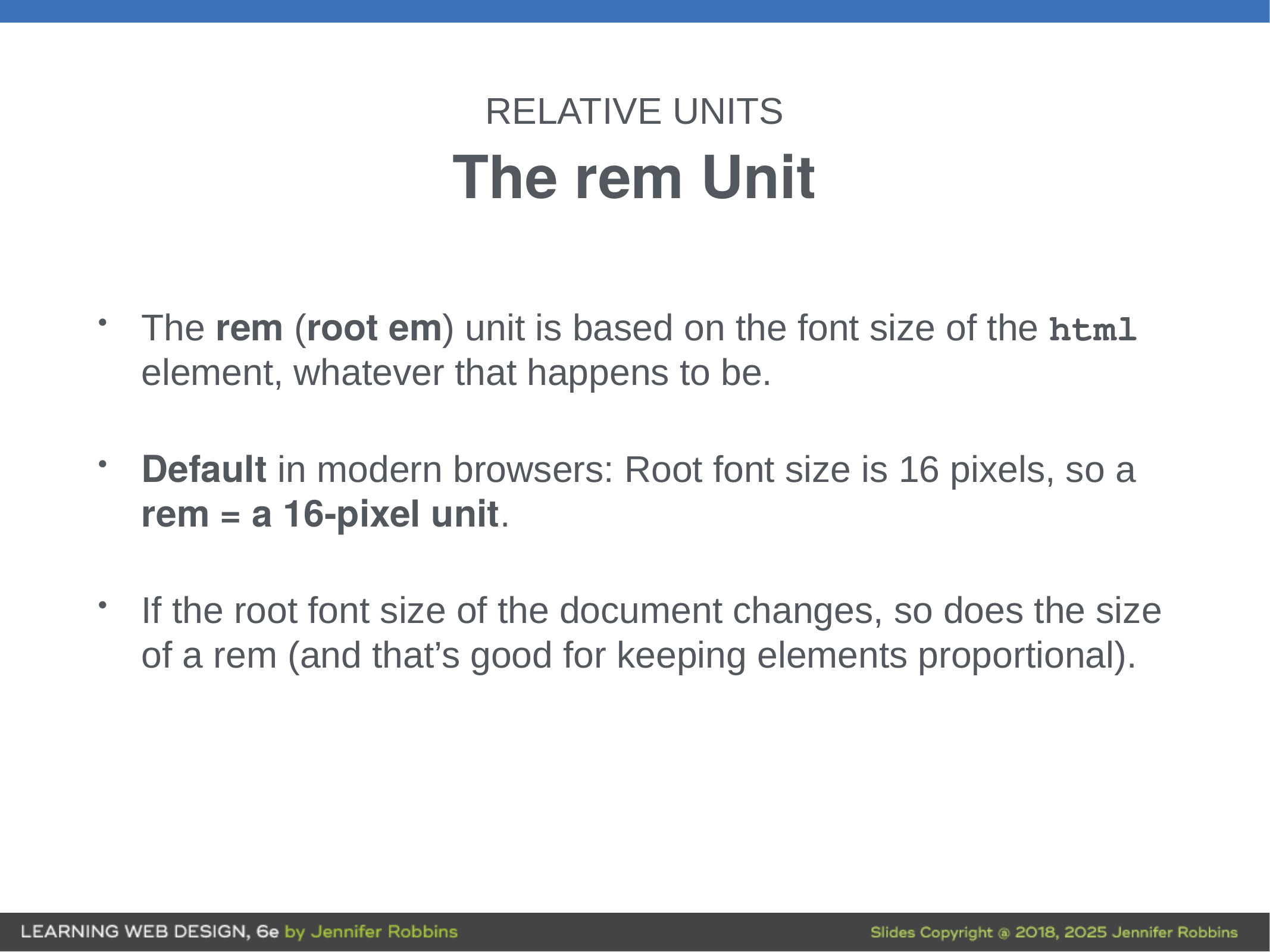

# RELATIVE UNITS
The rem Unit
The rem (root em) unit is based on the font size of the html element, whatever that happens to be.
Default in modern browsers: Root font size is 16 pixels, so a rem = a 16-pixel unit.
If the root font size of the document changes, so does the size of a rem (and that’s good for keeping elements proportional).